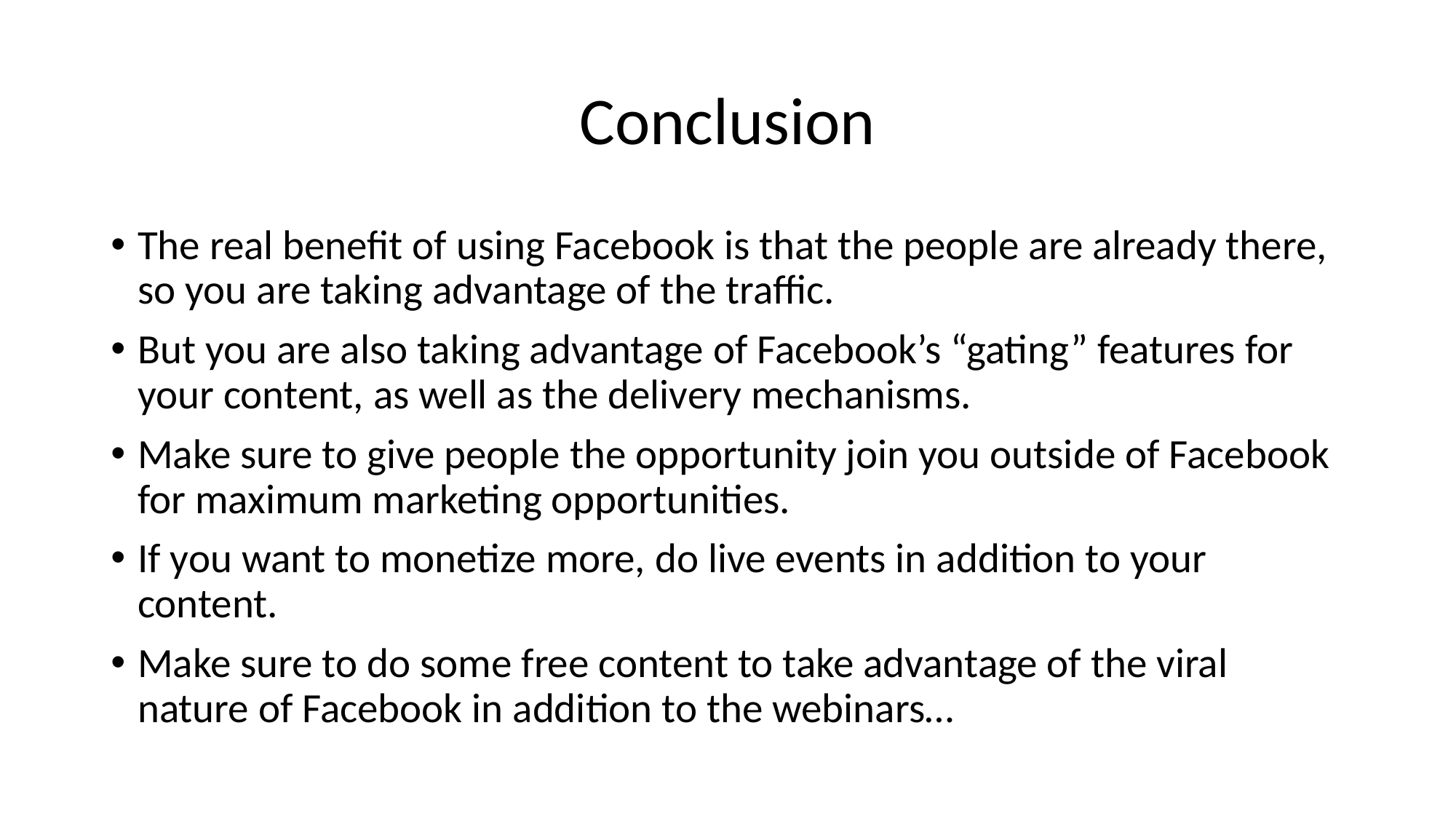

# Conclusion
The real benefit of using Facebook is that the people are already there, so you are taking advantage of the traffic.
But you are also taking advantage of Facebook’s “gating” features for your content, as well as the delivery mechanisms.
Make sure to give people the opportunity join you outside of Facebook for maximum marketing opportunities.
If you want to monetize more, do live events in addition to your content.
Make sure to do some free content to take advantage of the viral nature of Facebook in addition to the webinars…